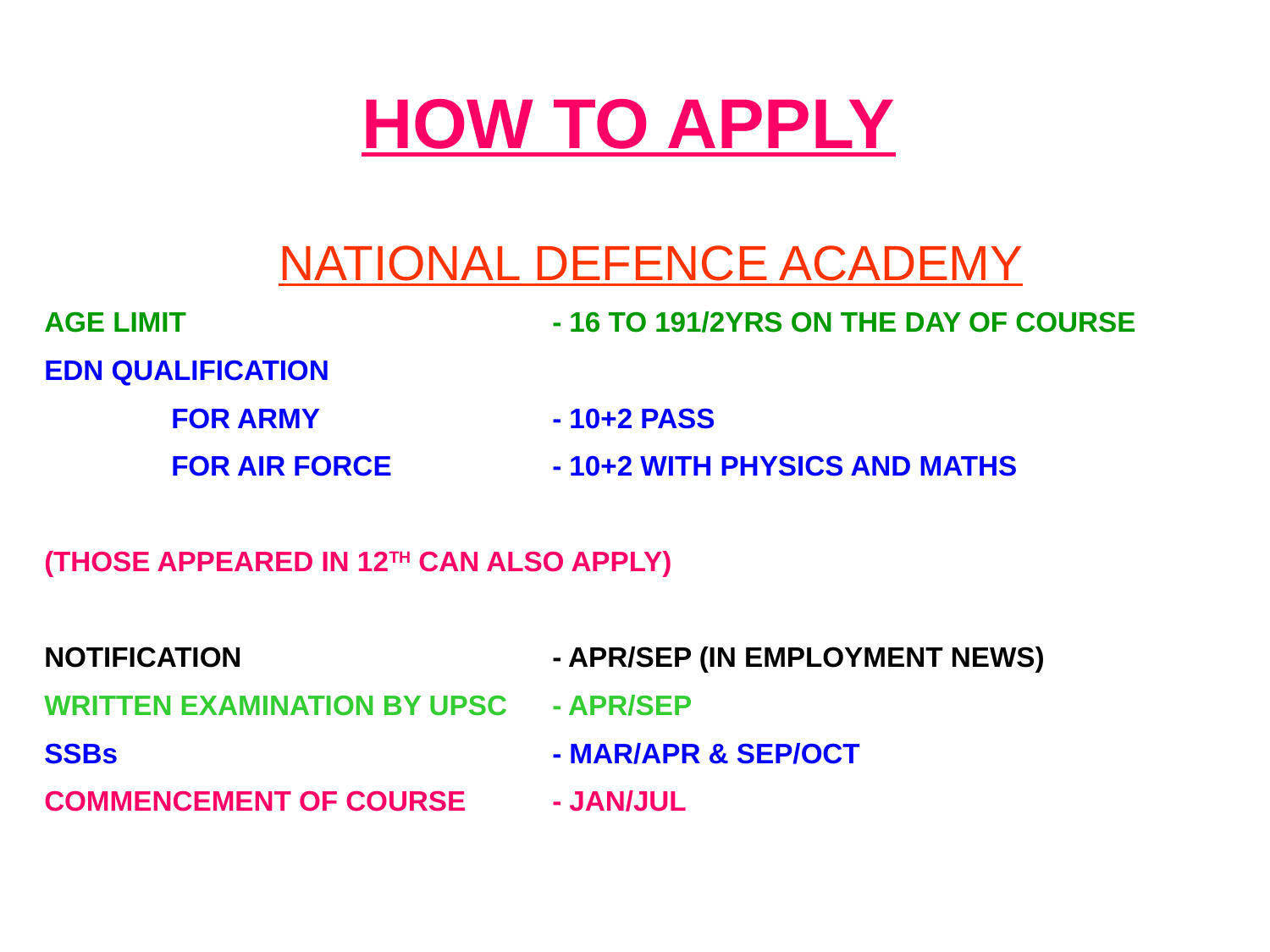

HOW TO APPLY
NATIONAL DEFENCE ACADEMY
AGE LIMIT			- 16 TO 191/2YRS ON THE DAY OF COURSE
EDN QUALIFICATION
	FOR ARMY		- 10+2 PASS
	FOR AIR FORCE		- 10+2 WITH PHYSICS AND MATHS

(THOSE APPEARED IN 12TH CAN ALSO APPLY)

NOTIFICATION			- APR/SEP (IN EMPLOYMENT NEWS)
WRITTEN EXAMINATION BY UPSC	- APR/SEP
SSBs				- MAR/APR & SEP/OCT
COMMENCEMENT OF COURSE 	- JAN/JUL